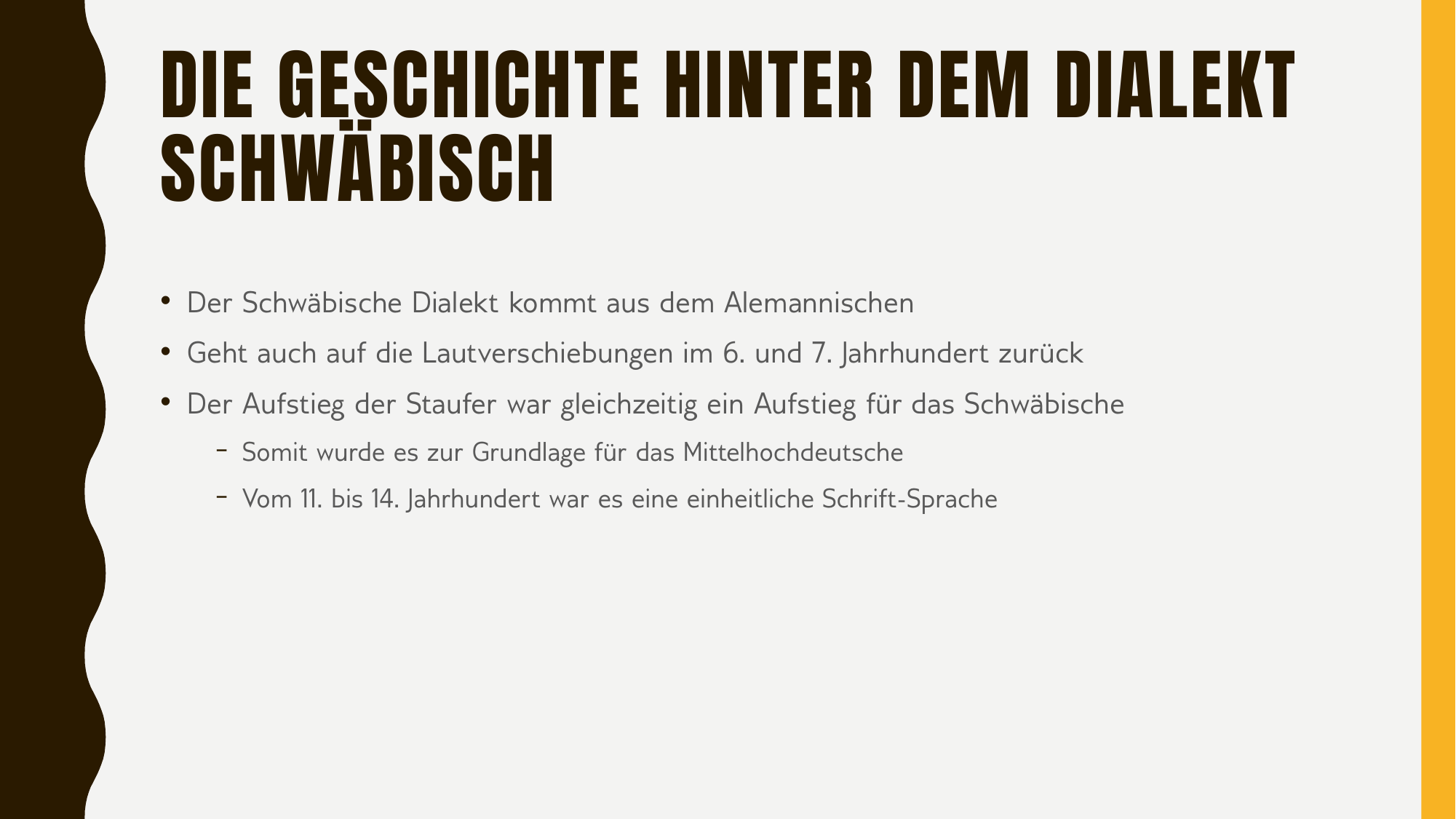

# Die Geschichte hinter dem Dialekt Schwäbisch
Der Schwäbische Dialekt kommt aus dem Alemannischen
Geht auch auf die Lautverschiebungen im 6. und 7. Jahrhundert zurück
Der Aufstieg der Staufer war gleichzeitig ein Aufstieg für das Schwäbische
Somit wurde es zur Grundlage für das Mittelhochdeutsche
Vom 11. bis 14. Jahrhundert war es eine einheitliche Schrift-Sprache